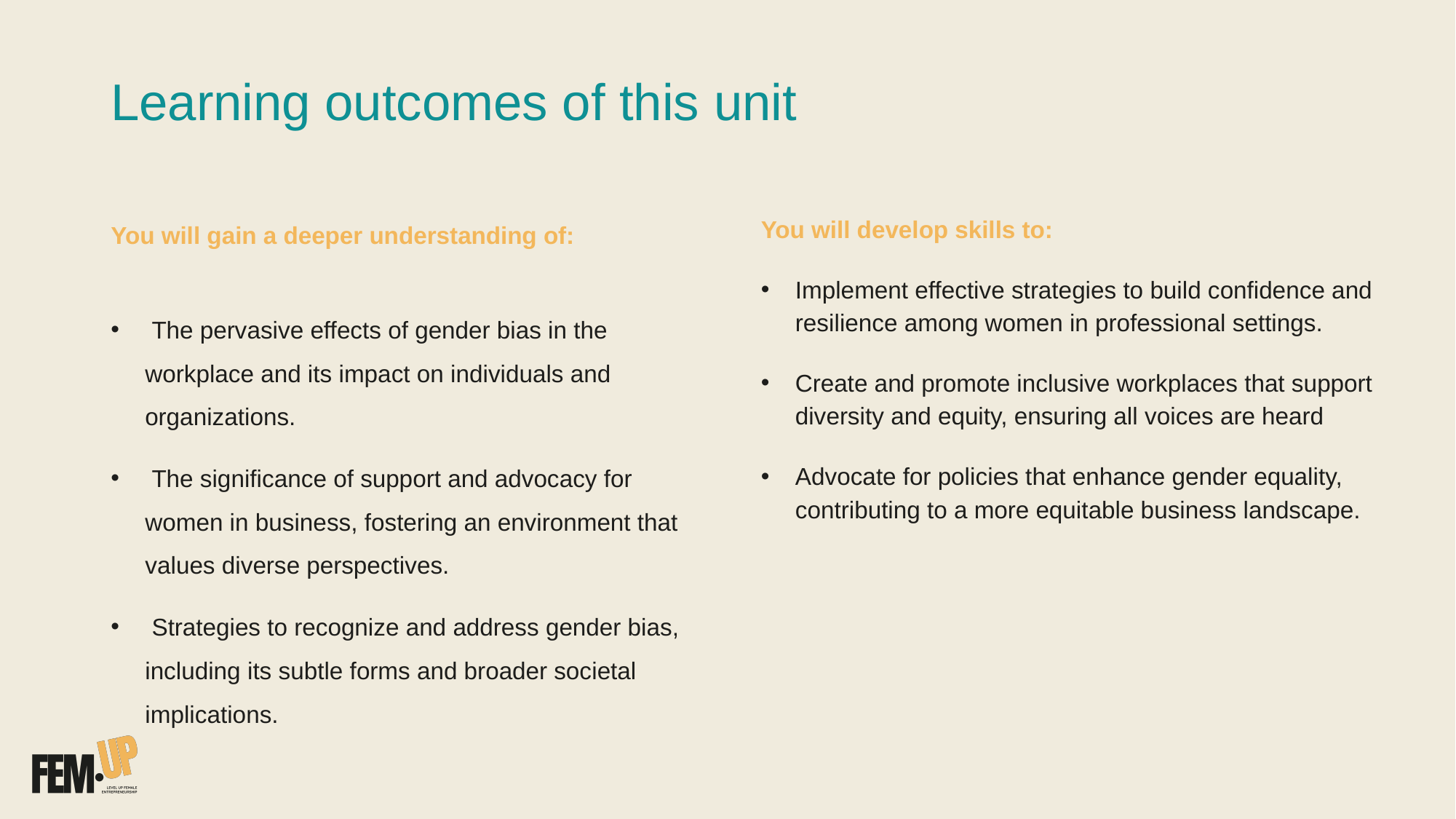

# Learning outcomes of this unit
You will develop skills to:
Implement effective strategies to build confidence and resilience among women in professional settings.
Create and promote inclusive workplaces that support diversity and equity, ensuring all voices are heard
Advocate for policies that enhance gender equality, contributing to a more equitable business landscape.

You will gain a deeper understanding of:

 The pervasive effects of gender bias in the workplace and its impact on individuals and organizations.
 The significance of support and advocacy for women in business, fostering an environment that values diverse perspectives.
 Strategies to recognize and address gender bias, including its subtle forms and broader societal implications.